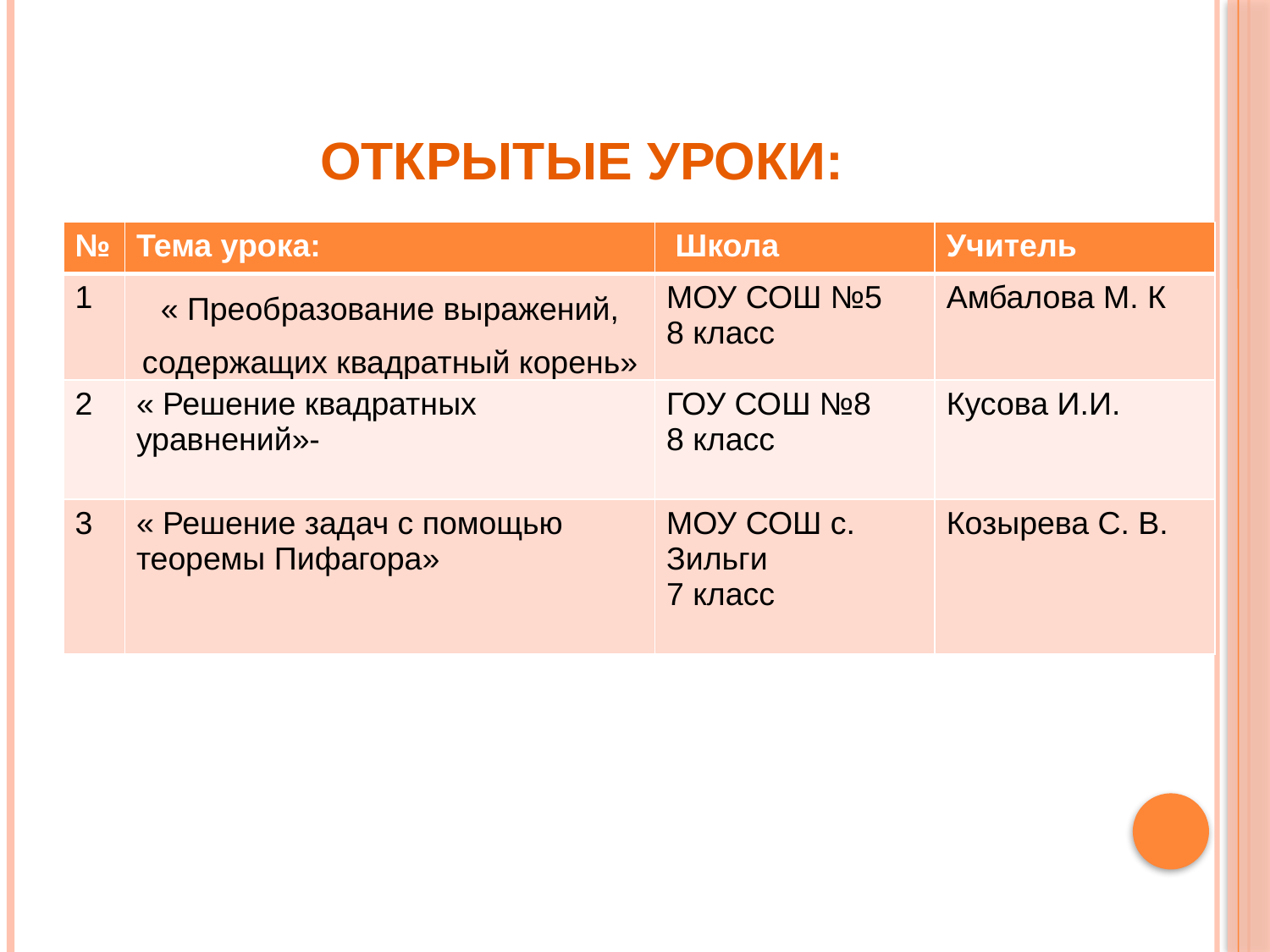

# Открытые уроки:
| № | Тема урока: | Школа | Учитель |
| --- | --- | --- | --- |
| 1 | « Преобразование выражений, содержащих квадратный корень» | МОУ СОШ №5 8 класс | Амбалова М. К |
| 2 | « Решение квадратных уравнений»- | ГОУ СОШ №8 8 класс | Кусова И.И. |
| 3 | « Решение задач с помощью теоремы Пифагора» | МОУ СОШ с. Зильги 7 класс | Козырева С. В. |